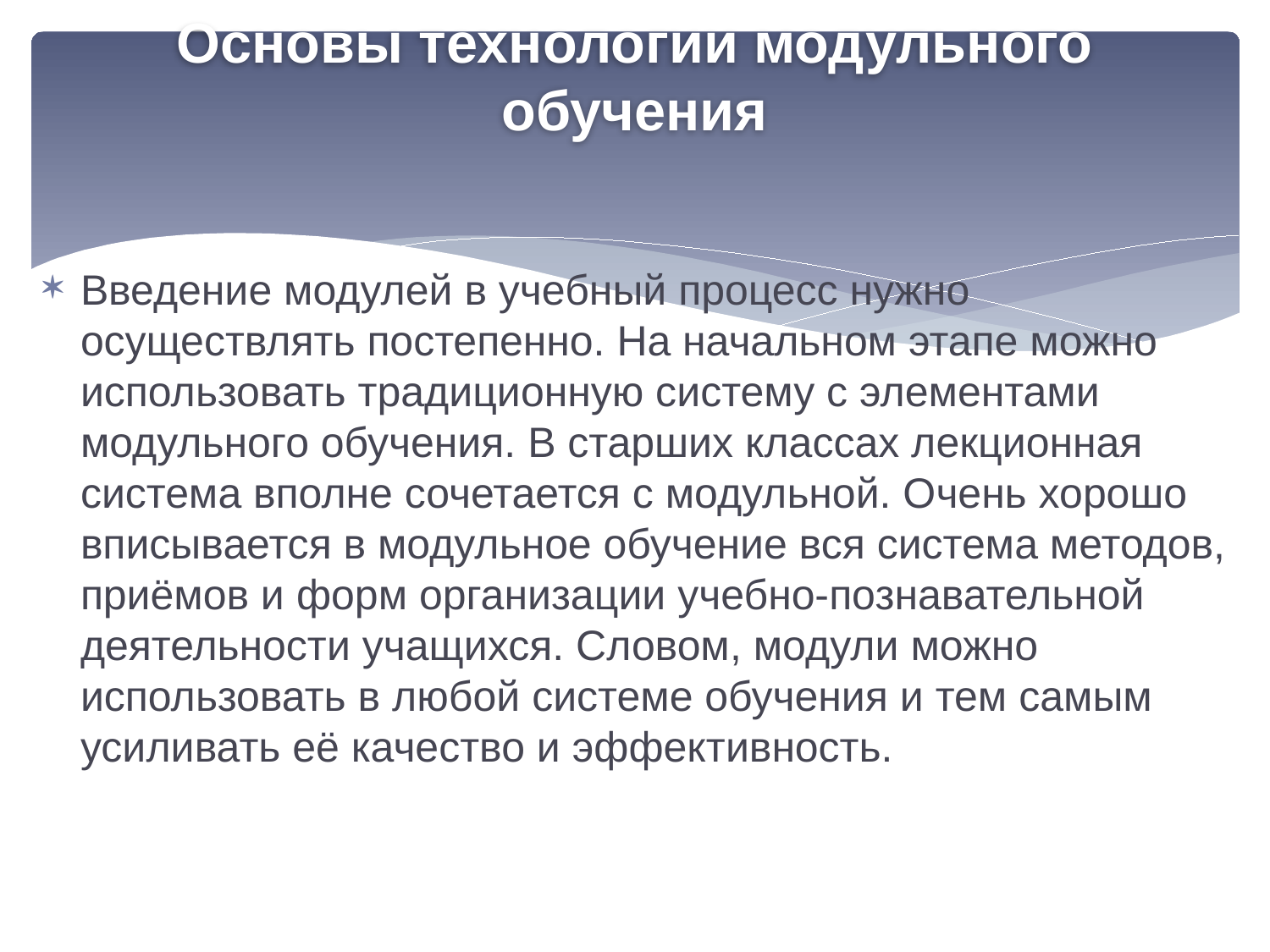

# Основы технологии модульного обучения
Введение модулей в учебный процесс нужно осуществлять постепенно. На начальном этапе можно использовать традиционную систему с элементами модульного обучения. В старших классах лекционная система вполне сочетается с модульной. Очень хорошо вписывается в модульное обучение вся система методов, приёмов и форм организации учебно-познавательной деятельности учащихся. Словом, модули можно использовать в любой системе обучения и тем самым усиливать её качество и эффективность.